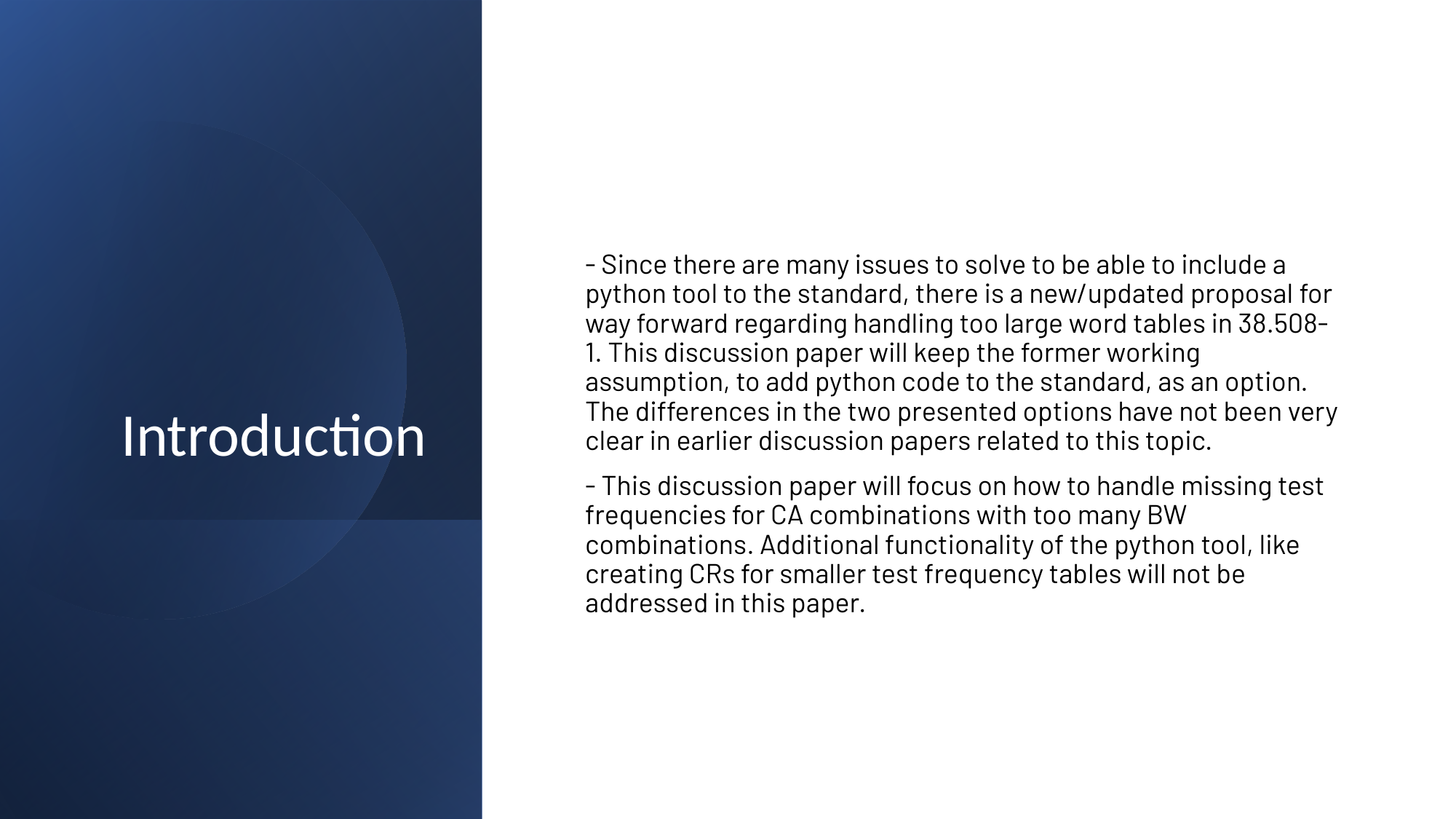

# Introduction

- Since there are many issues to solve to be able to include a python tool to the standard, there is a new/updated proposal for way forward regarding handling too large word tables in 38.508-1. This discussion paper will keep the former working assumption, to add python code to the standard, as an option. The differences in the two presented options have not been very clear in earlier discussion papers related to this topic.
- This discussion paper will focus on how to handle missing test frequencies for CA combinations with too many BW combinations. Additional functionality of the python tool, like creating CRs for smaller test frequency tables will not be addressed in this paper.